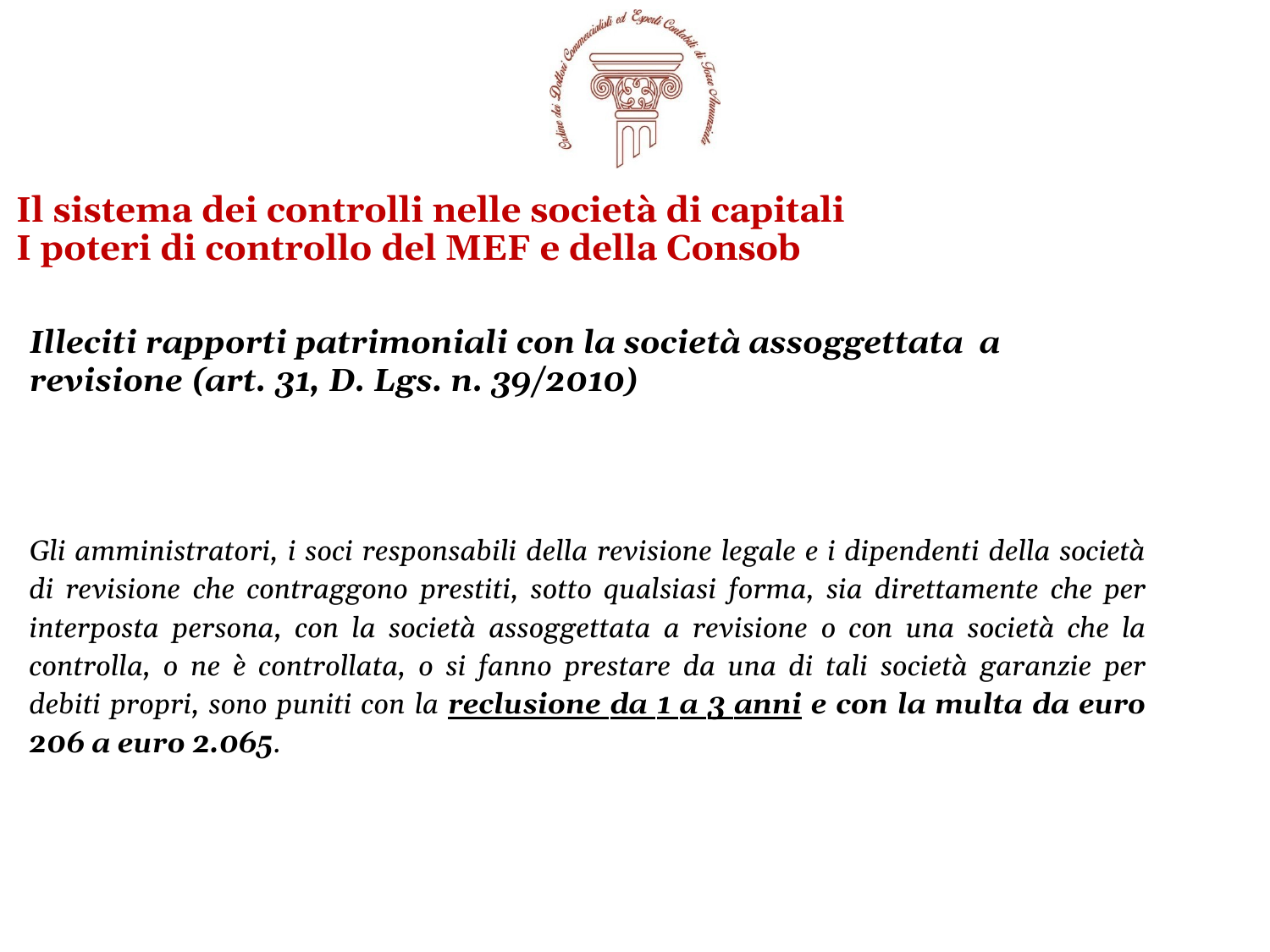

# Il sistema dei controlli nelle società di capitali I poteri di controllo del MEF e della Consob
Illeciti rapporti patrimoniali con la società assoggettata a revisione (art. 31, D. Lgs. n. 39/2010)
Gli amministratori, i soci responsabili della revisione legale e i dipendenti della società di revisione che contraggono prestiti, sotto qualsiasi forma, sia direttamente che per interposta persona, con la società assoggettata a revisione o con una società che la controlla, o ne è controllata, o si fanno prestare da una di tali società garanzie per debiti propri, sono puniti con la reclusione da 1 a 3 anni e con la multa da euro 206 a euro 2.065.